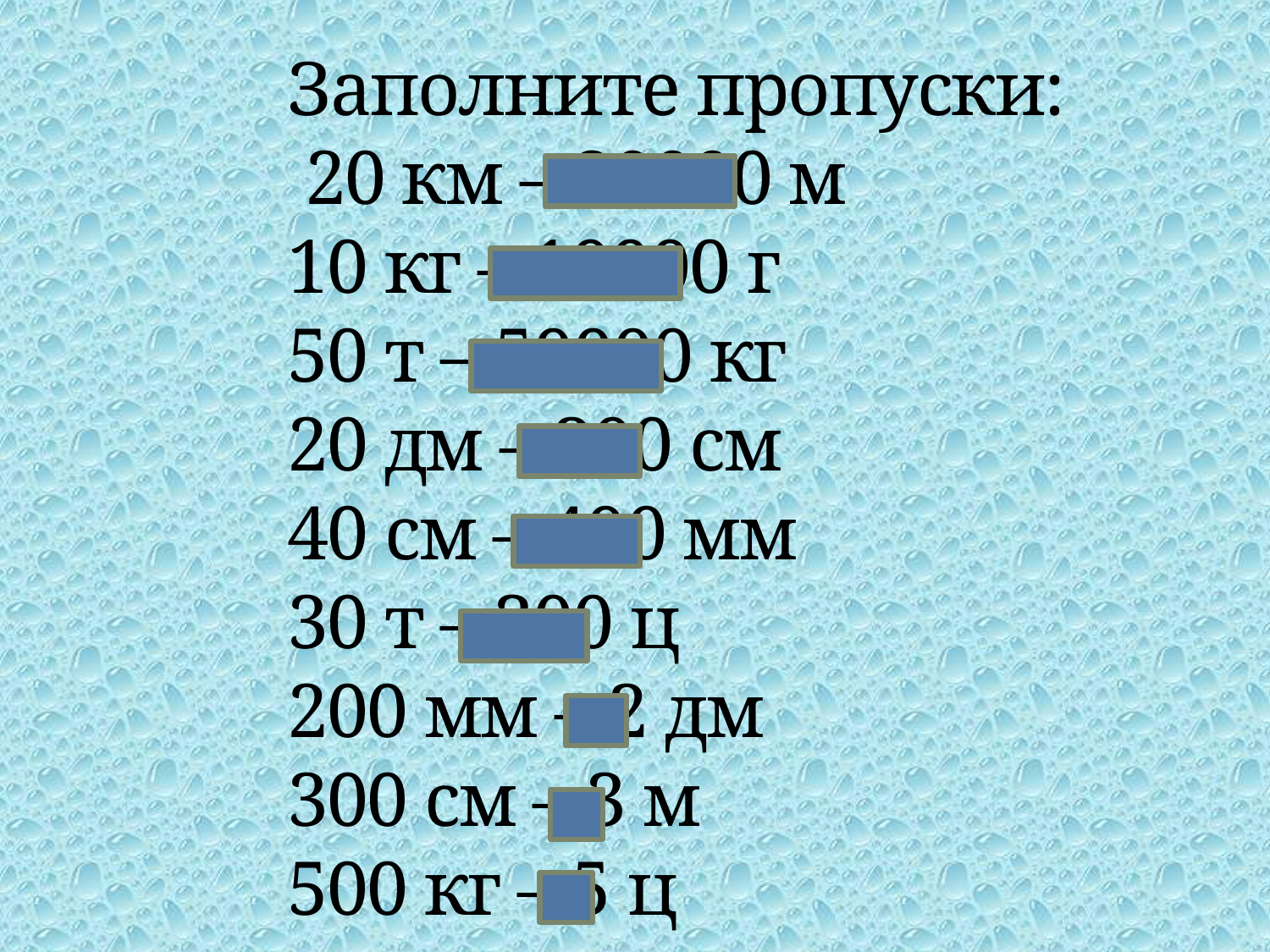

# Заполните пропуски: 20 км – 20000 м 10 кг – 10000 г 50 т – 50000 кг 20 дм – 200 см 40 см – 400 мм 30 т – 300 ц 200 мм – 2 дм 300 см – 3 м 500 кг – 5 ц